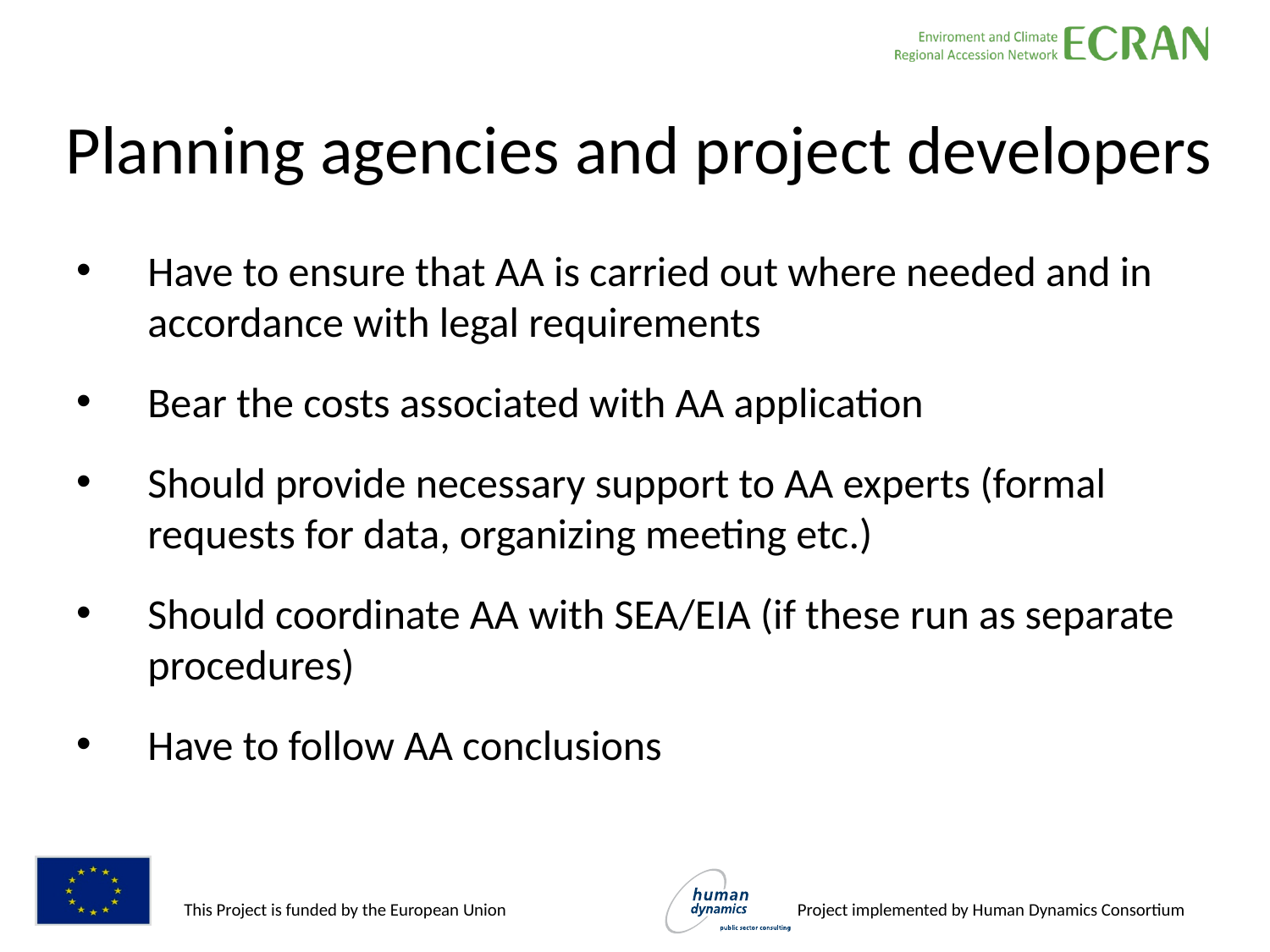

# Planning agencies and project developers
Have to ensure that AA is carried out where needed and in accordance with legal requirements
Bear the costs associated with AA application
Should provide necessary support to AA experts (formal requests for data, organizing meeting etc.)
Should coordinate AA with SEA/EIA (if these run as separate procedures)
Have to follow AA conclusions